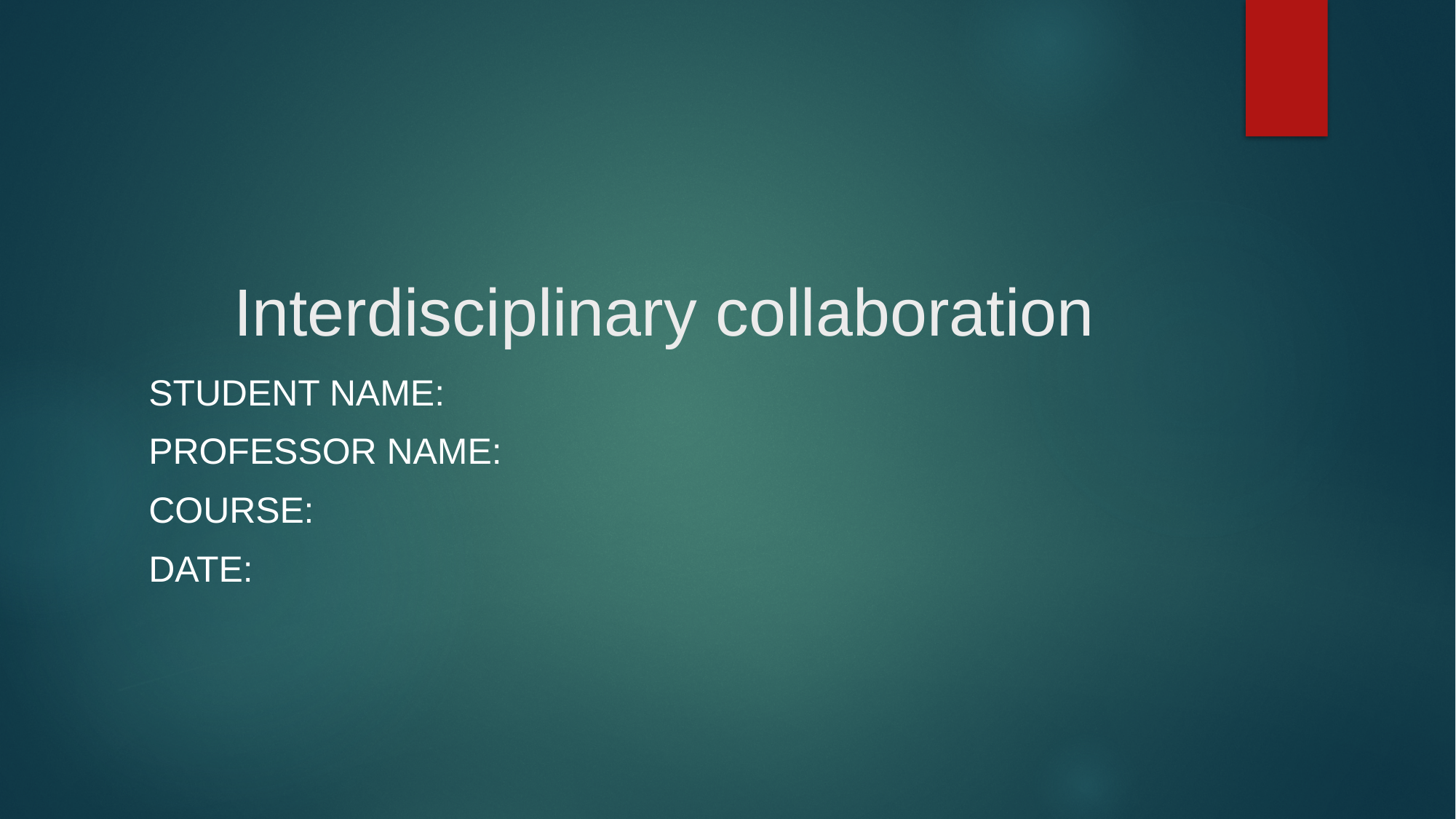

# Interdisciplinary collaboration
Student name:
Professor name:
Course:
Date: